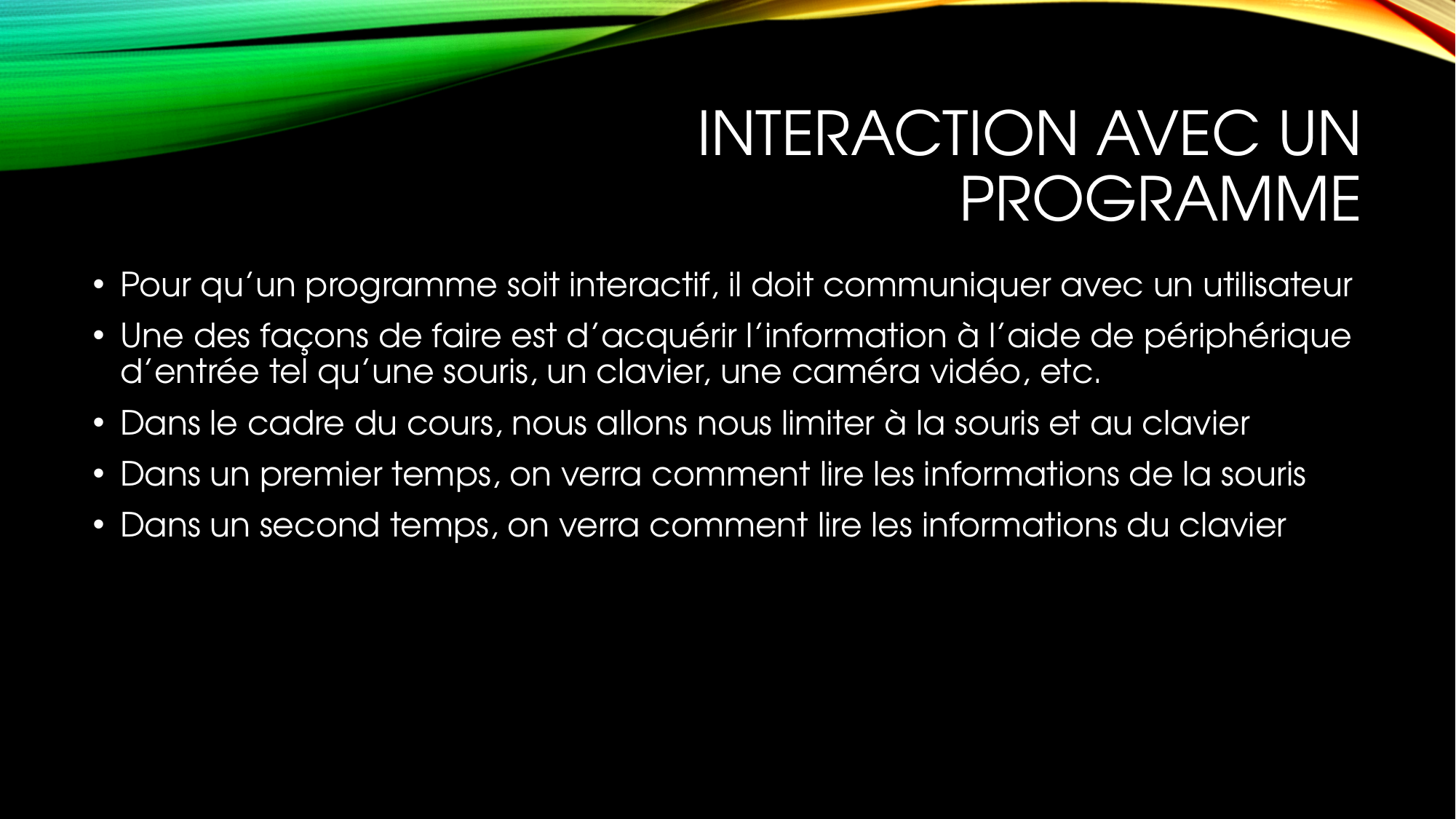

# Interaction avec un programme
Pour qu’un programme soit interactif, il doit communiquer avec un utilisateur
Une des façons de faire est d’acquérir l’information à l’aide de périphérique d’entrée tel qu’une souris, un clavier, une caméra vidéo, etc.
Dans le cadre du cours, nous allons nous limiter à la souris et au clavier
Dans un premier temps, on verra comment lire les informations de la souris
Dans un second temps, on verra comment lire les informations du clavier